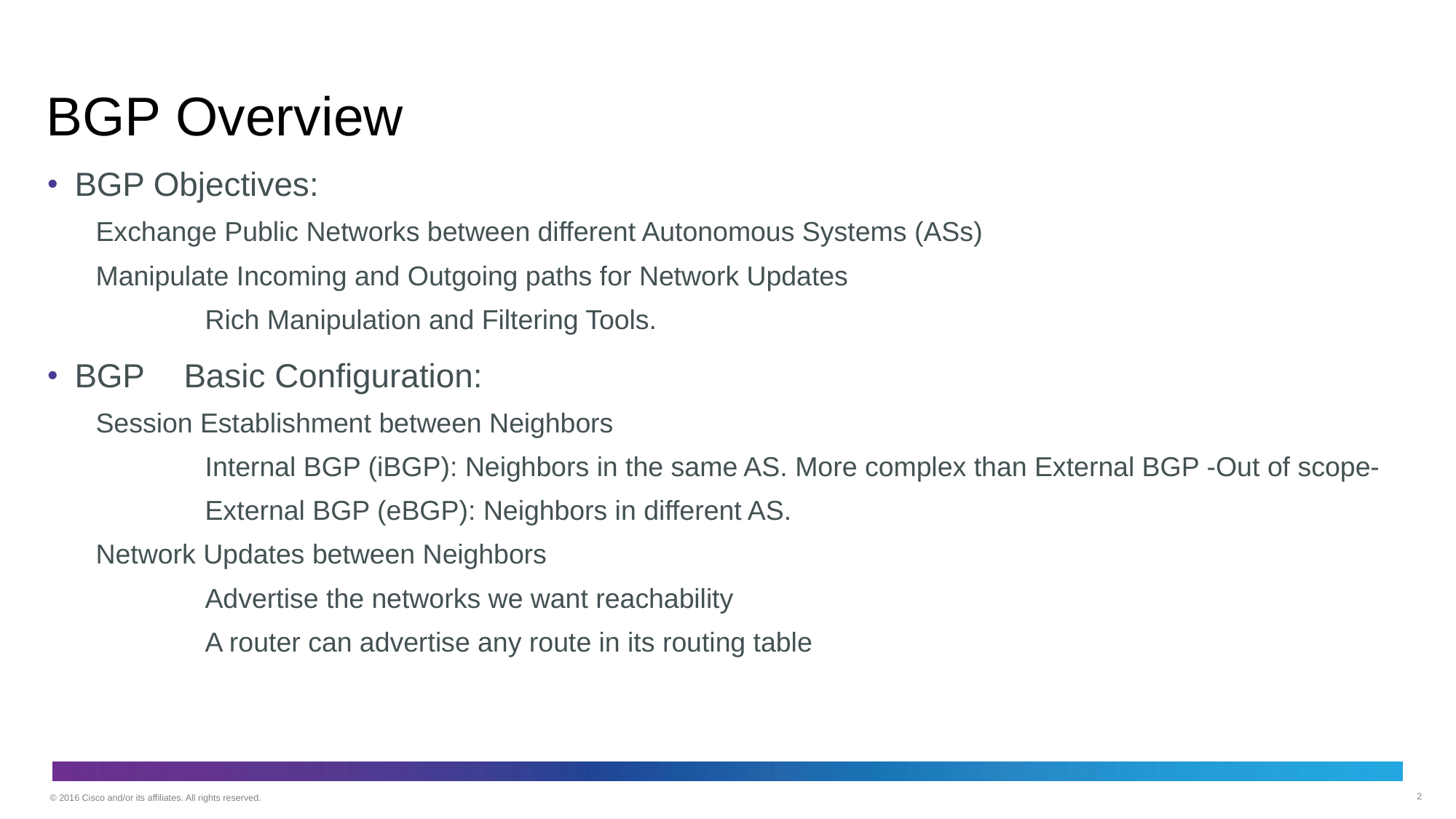

# BGP Overview
BGP Objectives:
Exchange Public Networks between different Autonomous Systems (ASs)
Manipulate Incoming and Outgoing paths for Network Updates
	Rich Manipulation and Filtering Tools.
BGP 	Basic Configuration:
Session Establishment between Neighbors
	Internal BGP (iBGP): Neighbors in the same AS. More complex than External BGP -Out of scope-
	External BGP (eBGP): Neighbors in different AS.
Network Updates between Neighbors
	Advertise the networks we want reachability
	A router can advertise any route in its routing table